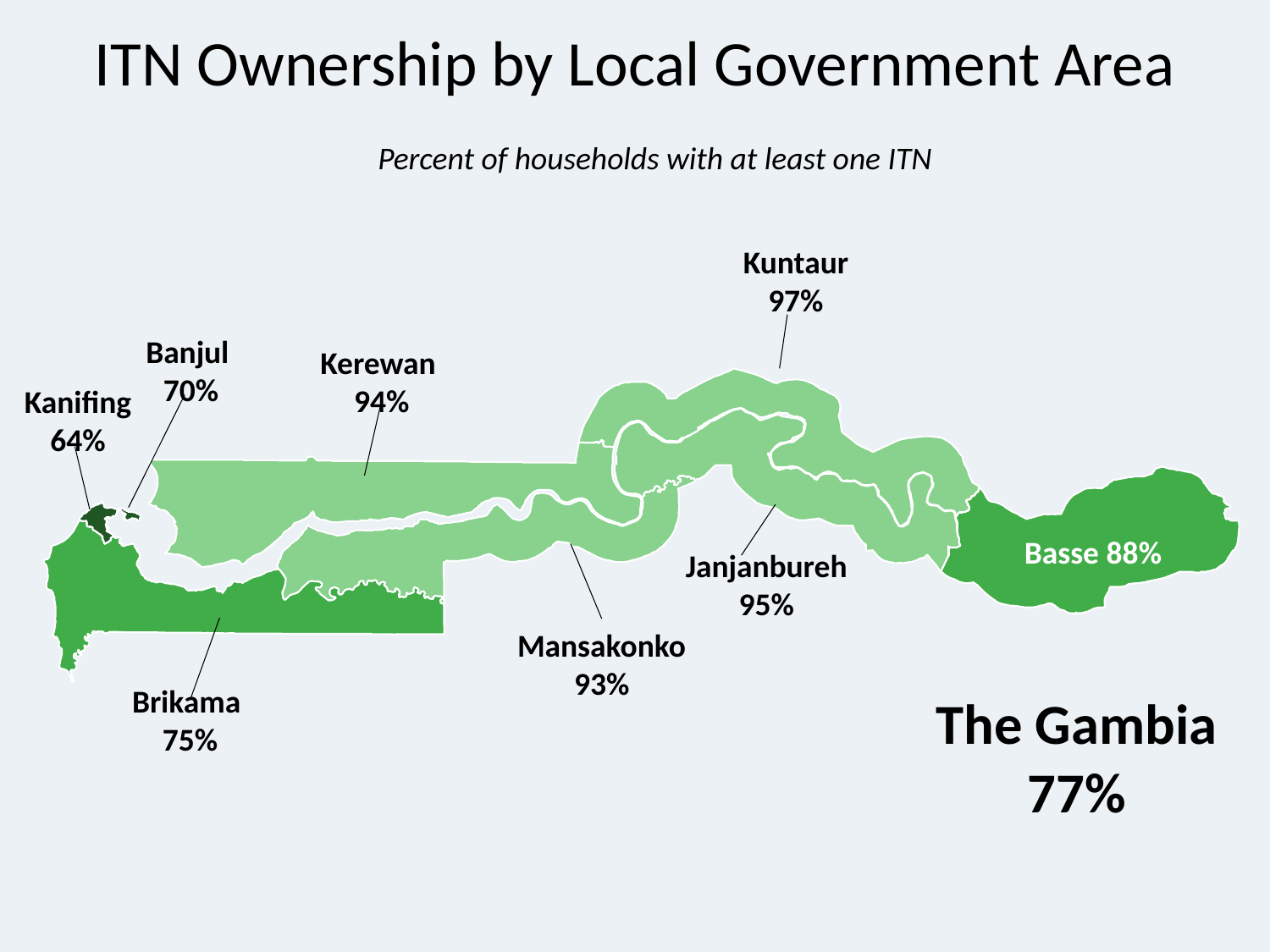

# ITN Ownership by Local Government Area
Percent of households with at least one ITN
Kuntaur 97%
Banjul
70%
Kerewan
94%

Kanifing 64%

Basse 88%
Janjanbureh
95%
Mansakonko 93%
Brikama
75%
The Gambia
77%